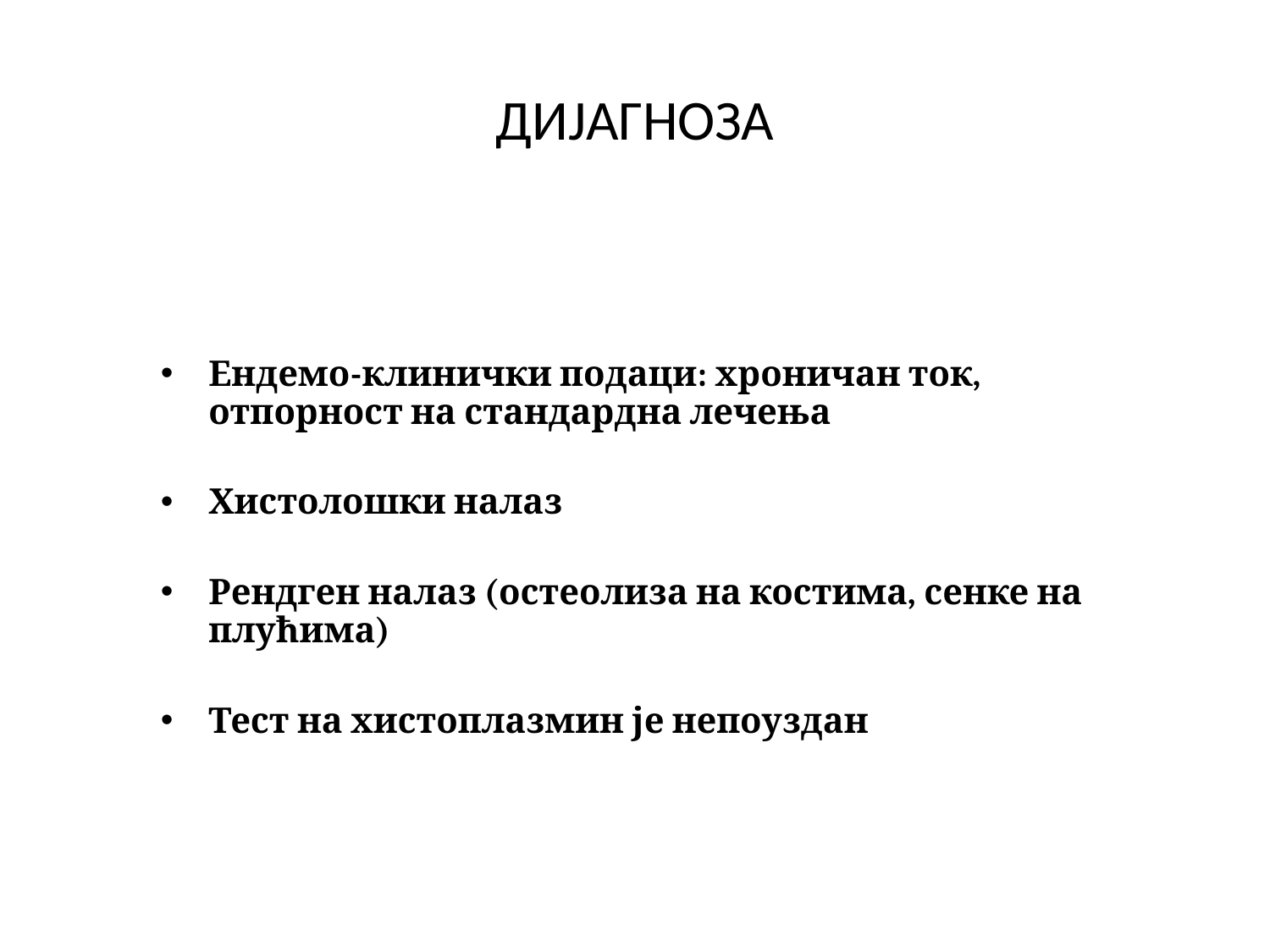

# ДИЈАГНОЗА
Ендемо-клинички подаци: хроничан ток, отпорност на стандардна лечења

Хистолошки налаз

Рендген налаз (остеолиза на костима, сенке на плућима)

Тест на хистоплазмин је непоуздан